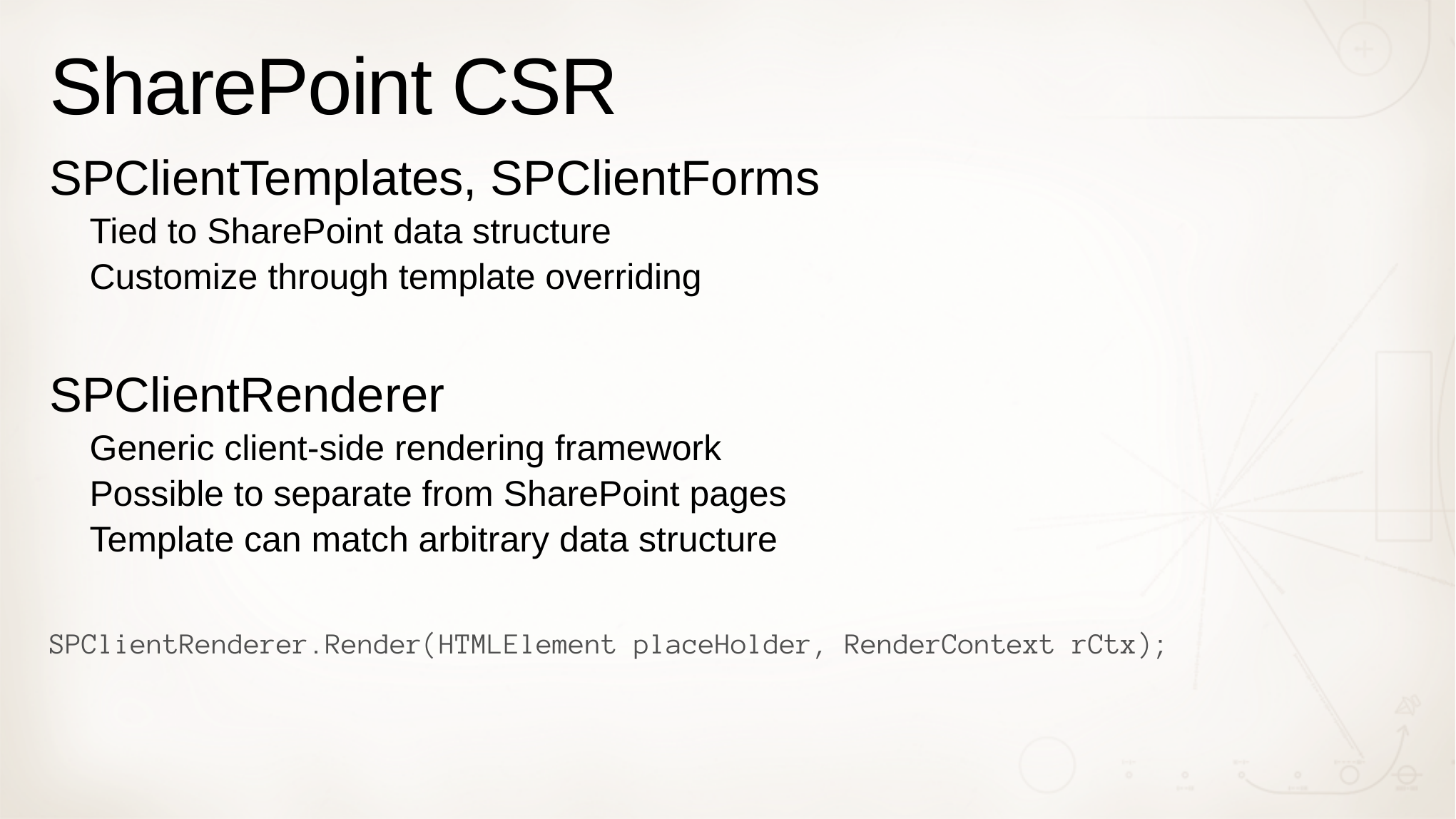

# SharePoint CSR
SPClientTemplates, SPClientForms
Tied to SharePoint data structure
Customize through template overriding

SPClientRenderer
Generic client-side rendering framework
Possible to separate from SharePoint pages
Template can match arbitrary data structure

SPClientRenderer.Render(HTMLElement placeHolder, RenderContext rCtx);